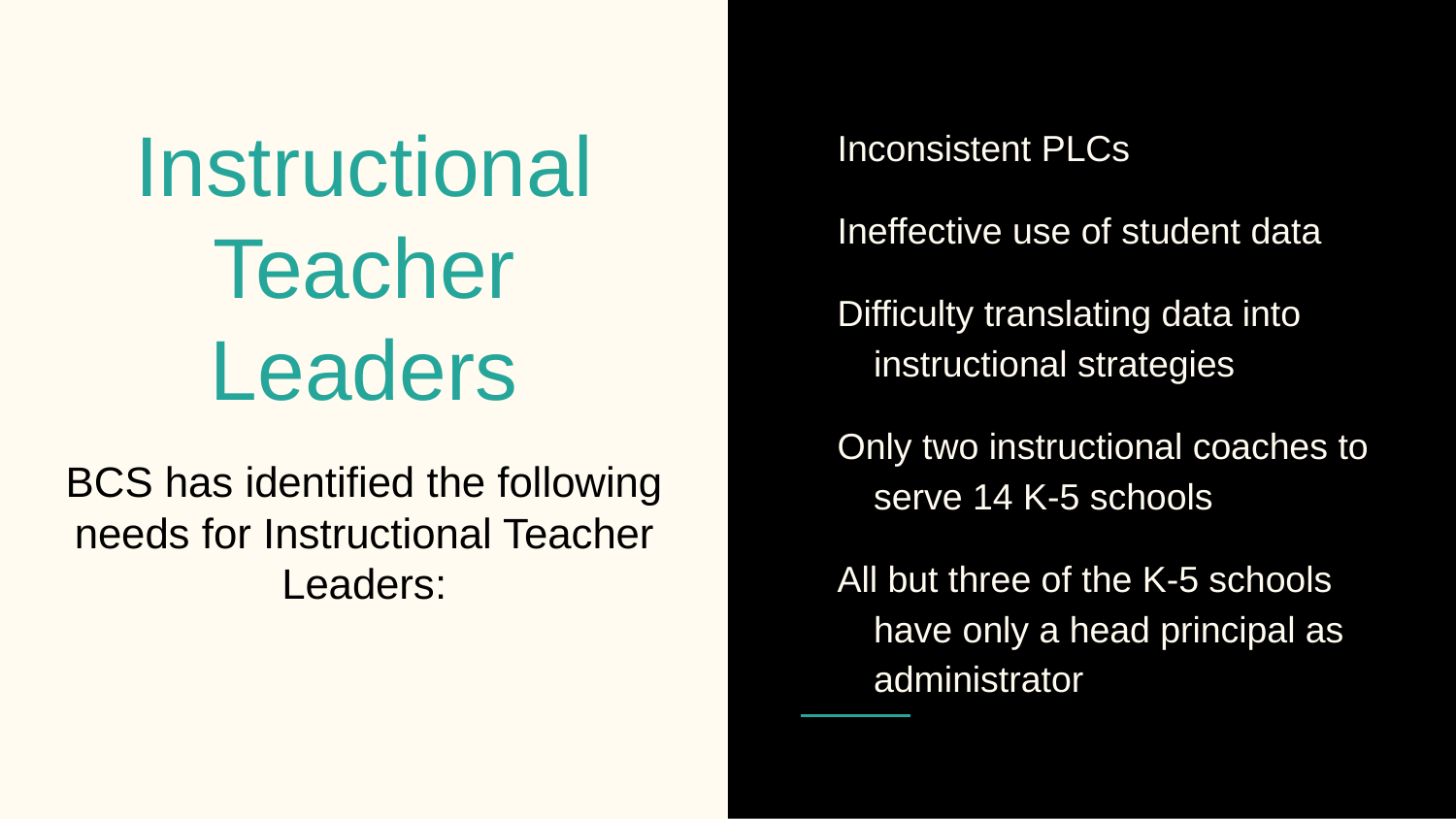

Inconsistent PLCs
Ineffective use of student data
Difficulty translating data into instructional strategies
Only two instructional coaches to serve 14 K-5 schools
All but three of the K-5 schools have only a head principal as administrator
# Instructional Teacher Leaders
BCS has identified the following needs for Instructional Teacher Leaders: